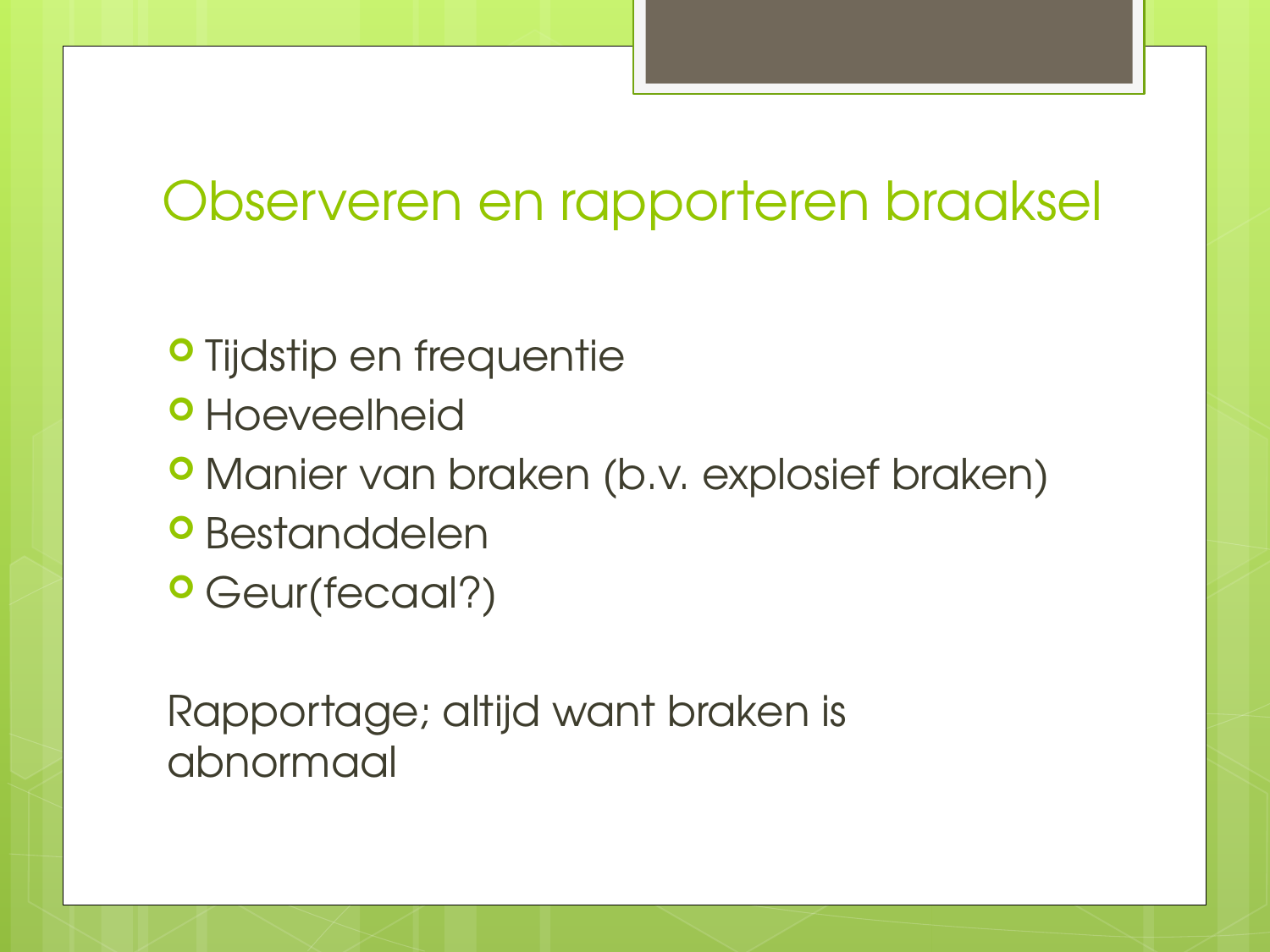

# Observeren en rapporteren braaksel
Tijdstip en frequentie
Hoeveelheid
Manier van braken (b.v. explosief braken)
Bestanddelen
Geur(fecaal?)

Rapportage; altijd want braken is abnormaal